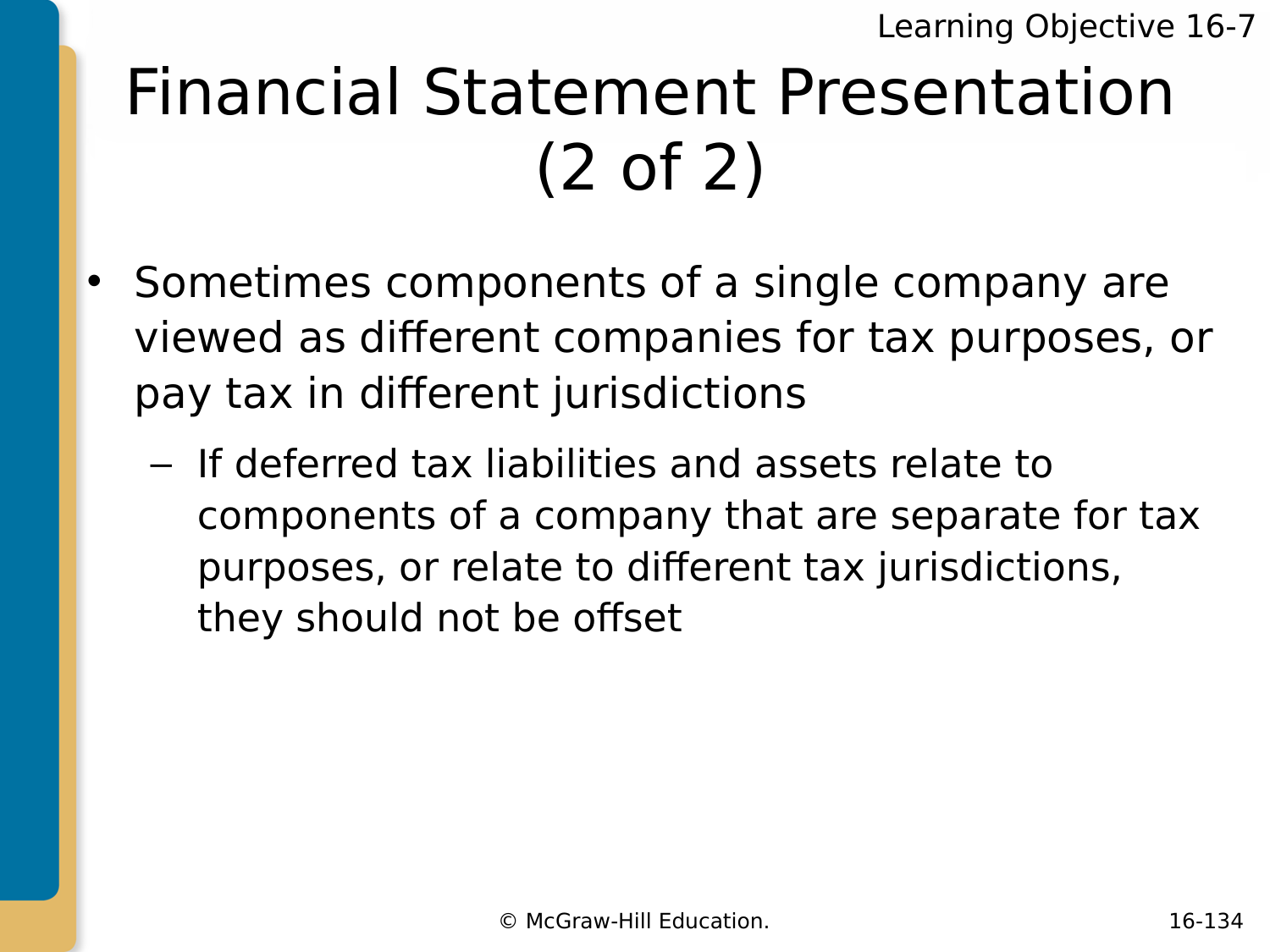

Learning Objective 16-7
# Financial Statement Presentation (2 of 2)
Sometimes components of a single company are viewed as different companies for tax purposes, or pay tax in different jurisdictions
If deferred tax liabilities and assets relate to components of a company that are separate for tax purposes, or relate to different tax jurisdictions, they should not be offset